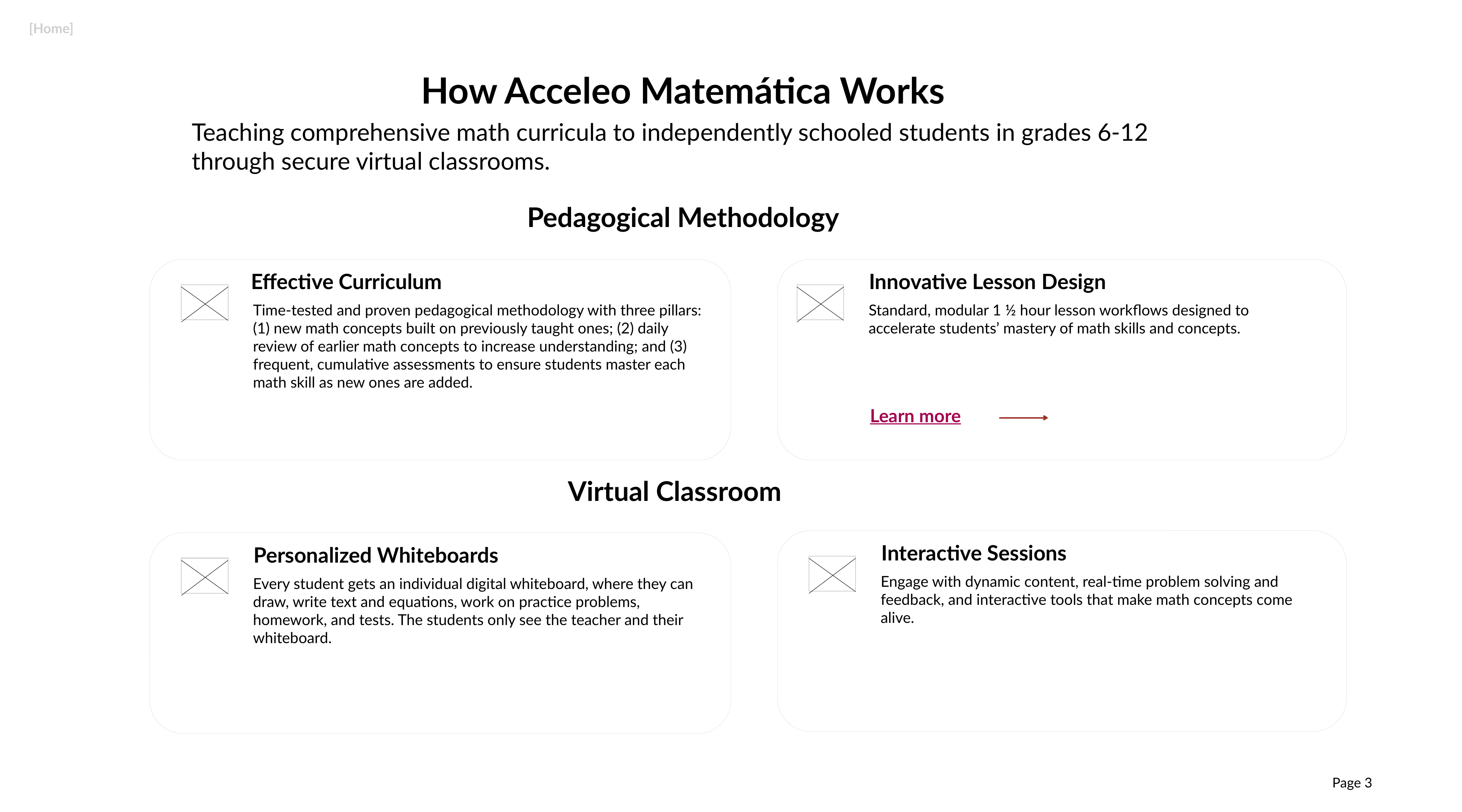

[Home]
How Acceleo Matemática Works
Teaching comprehensive math curricula to independently schooled students in grades 6-12 through secure virtual classrooms.
Pedagogical Methodology

Effective Curriculum
Innovative Lesson Design

Time-tested and proven pedagogical methodology with three pillars: (1) new math concepts built on previously taught ones; (2) daily review of earlier math concepts to increase understanding; and (3) frequent, cumulative assessments to ensure students master each math skill as new ones are added.
Standard, modular 1 ½ hour lesson workflows designed to accelerate students’ mastery of math skills and concepts.
Learn more
Virtual Classroom

Interactive Sessions
Personalized Whiteboards

Engage with dynamic content, real-time problem solving and feedback, and interactive tools that make math concepts come alive.
Every student gets an individual digital whiteboard, where they can draw, write text and equations, work on practice problems, homework, and tests. The students only see the teacher and their whiteboard.
Page 3